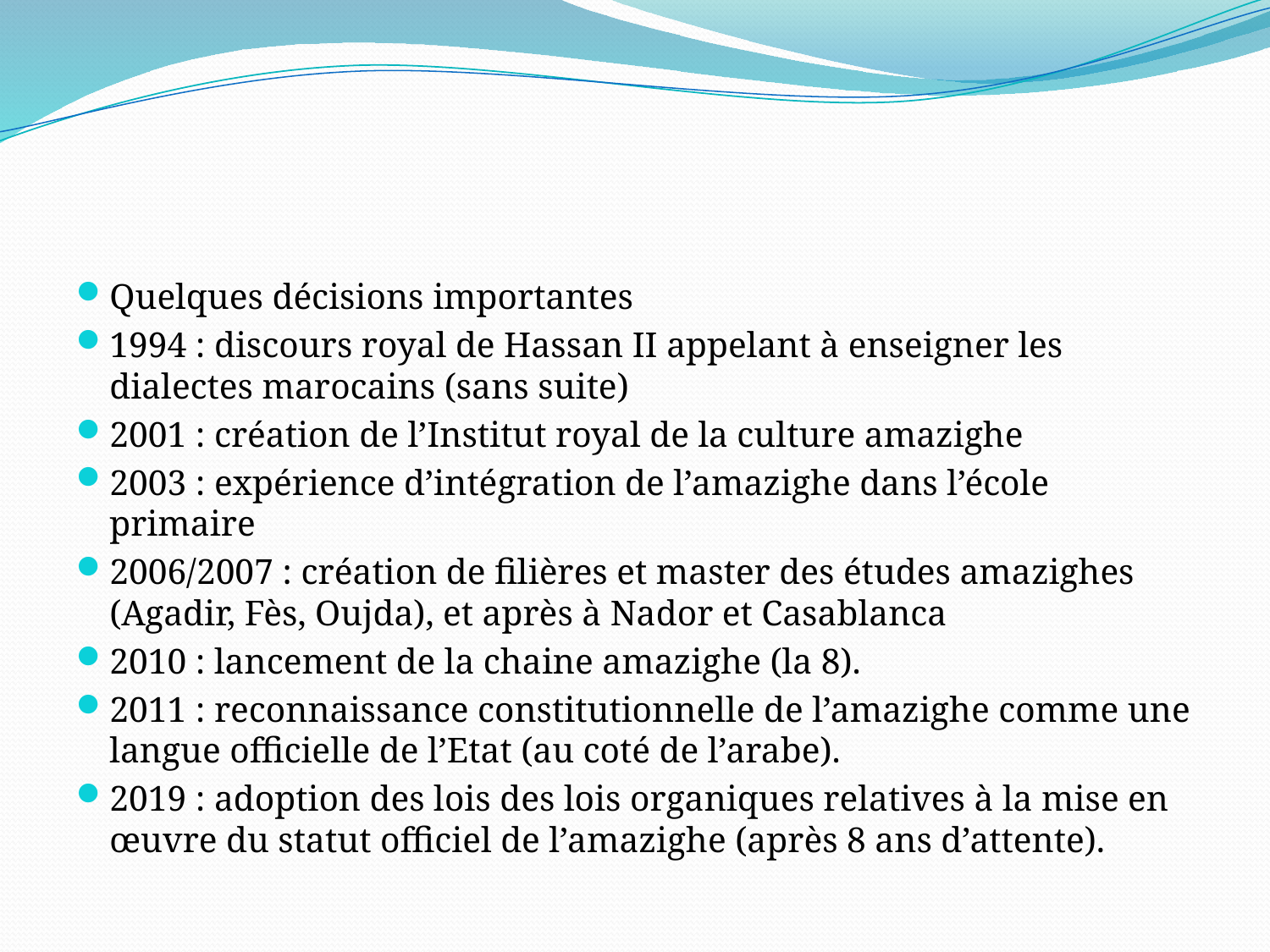

Quelques décisions importantes
1994 : discours royal de Hassan II appelant à enseigner les dialectes marocains (sans suite)
2001 : création de l’Institut royal de la culture amazighe
2003 : expérience d’intégration de l’amazighe dans l’école primaire
2006/2007 : création de filières et master des études amazighes (Agadir, Fès, Oujda), et après à Nador et Casablanca
2010 : lancement de la chaine amazighe (la 8).
2011 : reconnaissance constitutionnelle de l’amazighe comme une langue officielle de l’Etat (au coté de l’arabe).
2019 : adoption des lois des lois organiques relatives à la mise en œuvre du statut officiel de l’amazighe (après 8 ans d’attente).